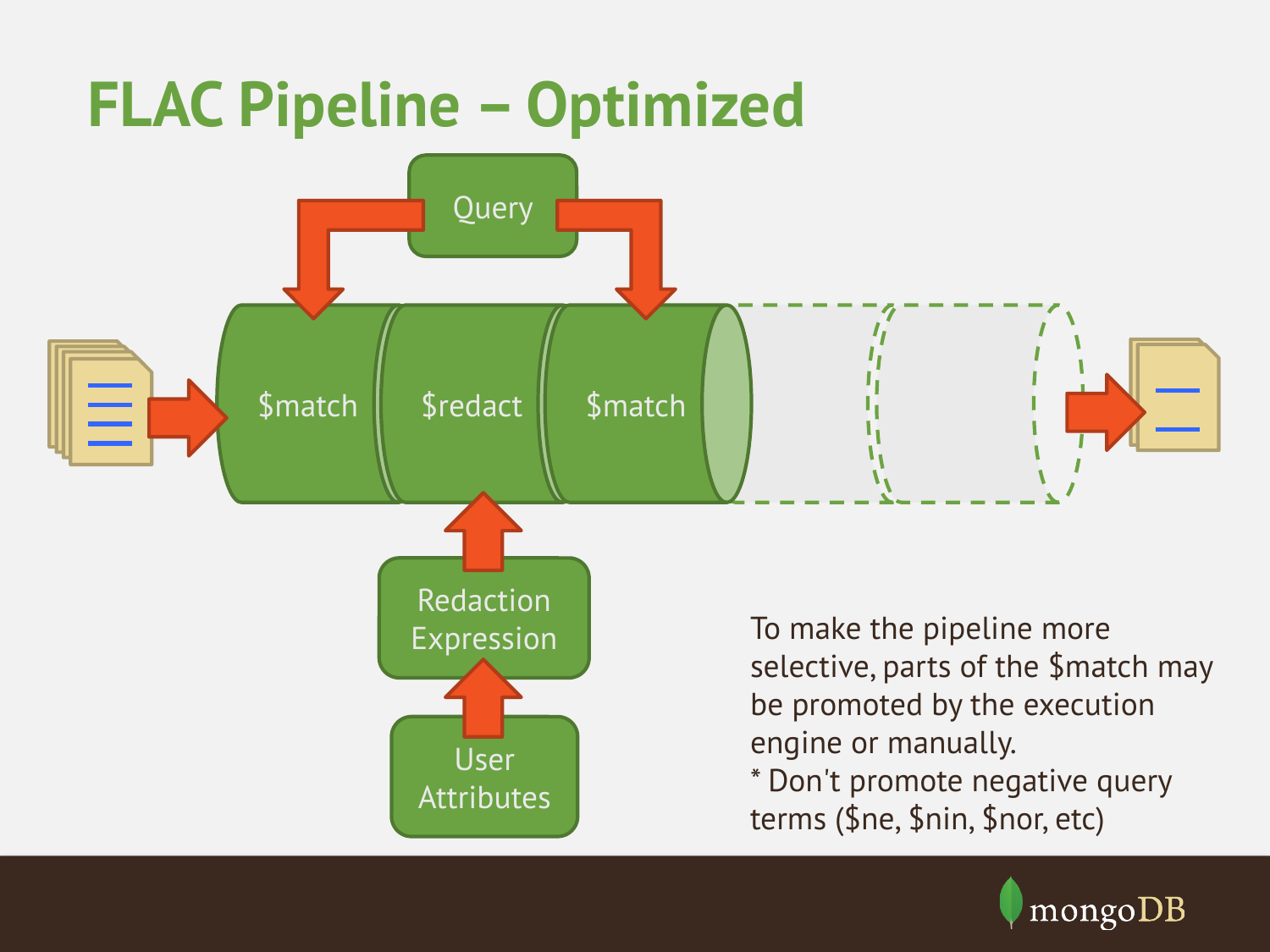

# FLAC Pipeline – Optimized
Query

$match
$redact
$match

Redaction Expression
To make the pipeline more
selective, parts of the $match may
be promoted by the execution
engine or manually.
* Don't promote negative query
terms ($ne, $nin, $nor, etc)

User Attributes